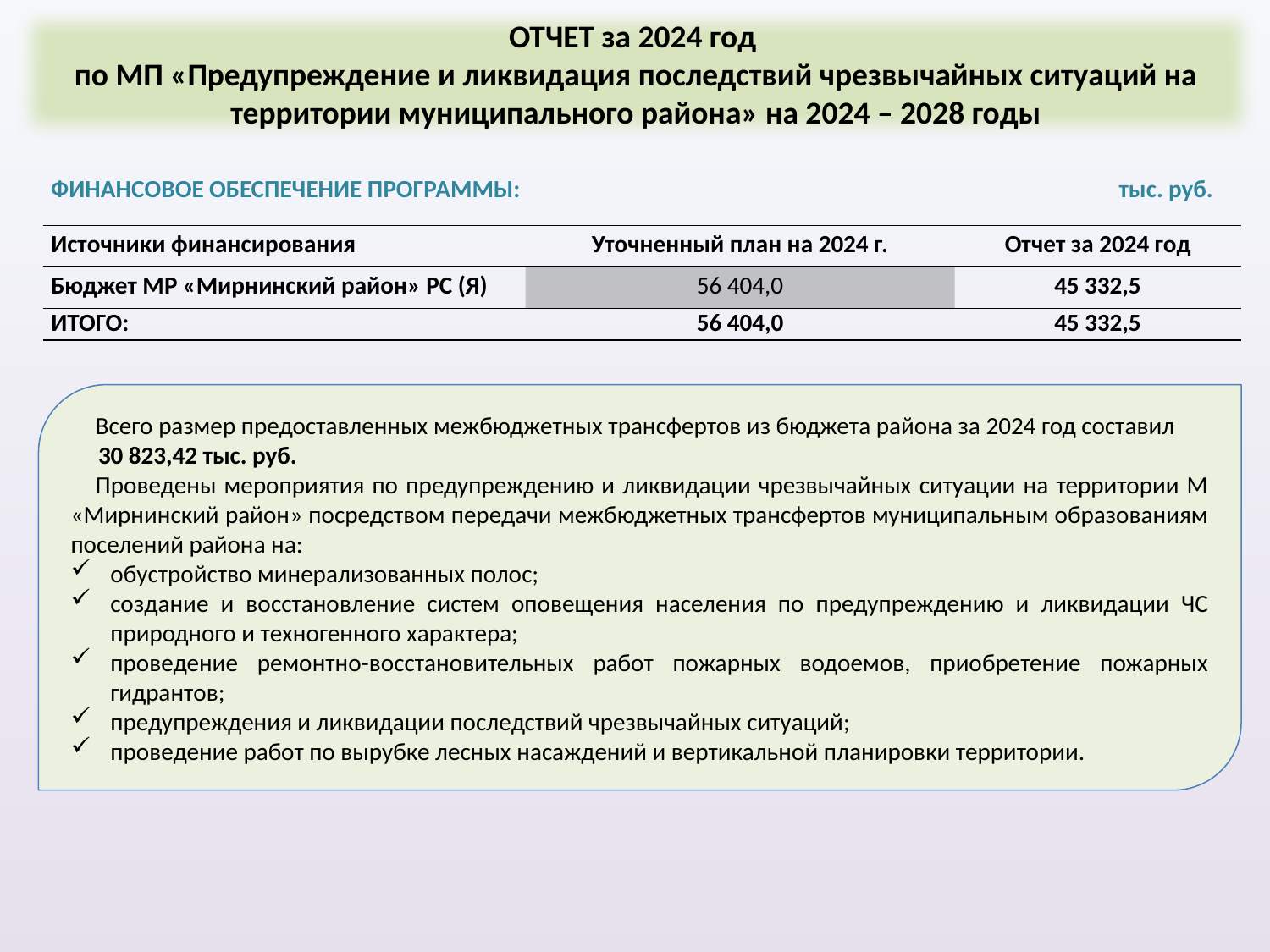

ОТЧЕТ за 2024 год
по МП «Предупреждение и ликвидация последствий чрезвычайных ситуаций на территории муниципального района» на 2024 – 2028 годы
ФИНАНСОВОЕ ОБЕСПЕЧЕНИЕ ПРОГРАММЫ:                                                                                                             тыс. руб.
| Источники финансирования | Уточненный план на 2024 г. | Отчет за 2024 год |
| --- | --- | --- |
| Бюджет МР «Мирнинский район» РС (Я) | 56 404,0 | 45 332,5 |
| ИТОГО: | 56 404,0 | 45 332,5 |
Всего размер предоставленных межбюджетных трансфертов из бюджета района за 2024 год составил            30 823,42 тыс. руб.
Проведены мероприятия по предупреждению и ликвидации чрезвычайных ситуации на территории М «Мирнинский район» посредством передачи межбюджетных трансфертов муниципальным образованиям поселений района на:
обустройство минерализованных полос;
создание и восстановление систем оповещения населения по предупреждению и ликвидации ЧС природного и техногенного характера;
проведение ремонтно-восстановительных работ пожарных водоемов, приобретение пожарных гидрантов;
предупреждения и ликвидации последствий чрезвычайных ситуаций;
проведение работ по вырубке лесных насаждений и вертикальной планировки территории.